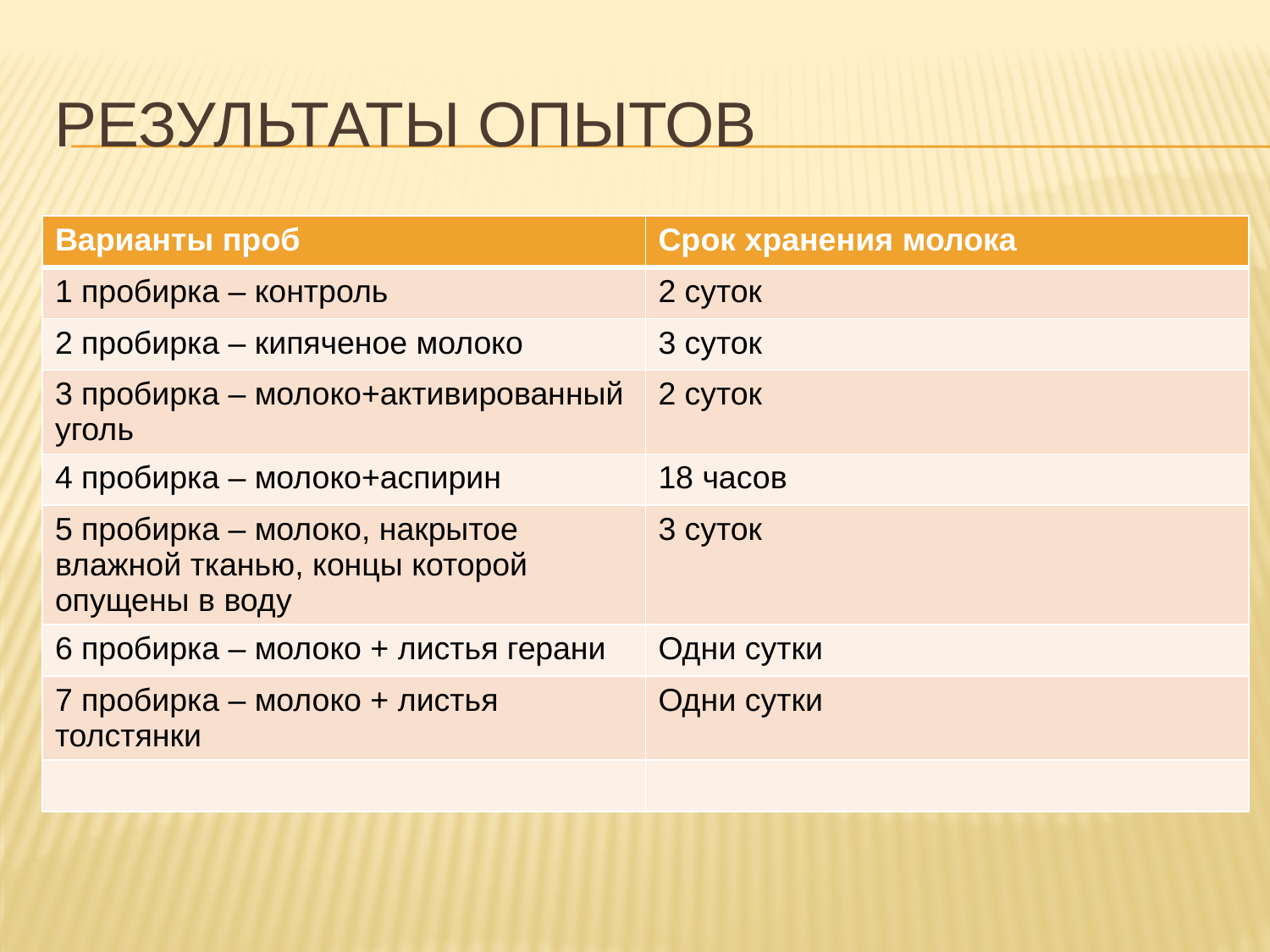

# Результаты опытов
| Варианты проб | Срок хранения молока |
| --- | --- |
| 1 пробирка – контроль | 2 суток |
| 2 пробирка – кипяченое молоко | 3 суток |
| 3 пробирка – молоко+активированный уголь | 2 суток |
| 4 пробирка – молоко+аспирин | 18 часов |
| 5 пробирка – молоко, накрытое влажной тканью, концы которой опущены в воду | 3 суток |
| 6 пробирка – молоко + листья герани | Одни сутки |
| 7 пробирка – молоко + листья толстянки | Одни сутки |
|  |  |